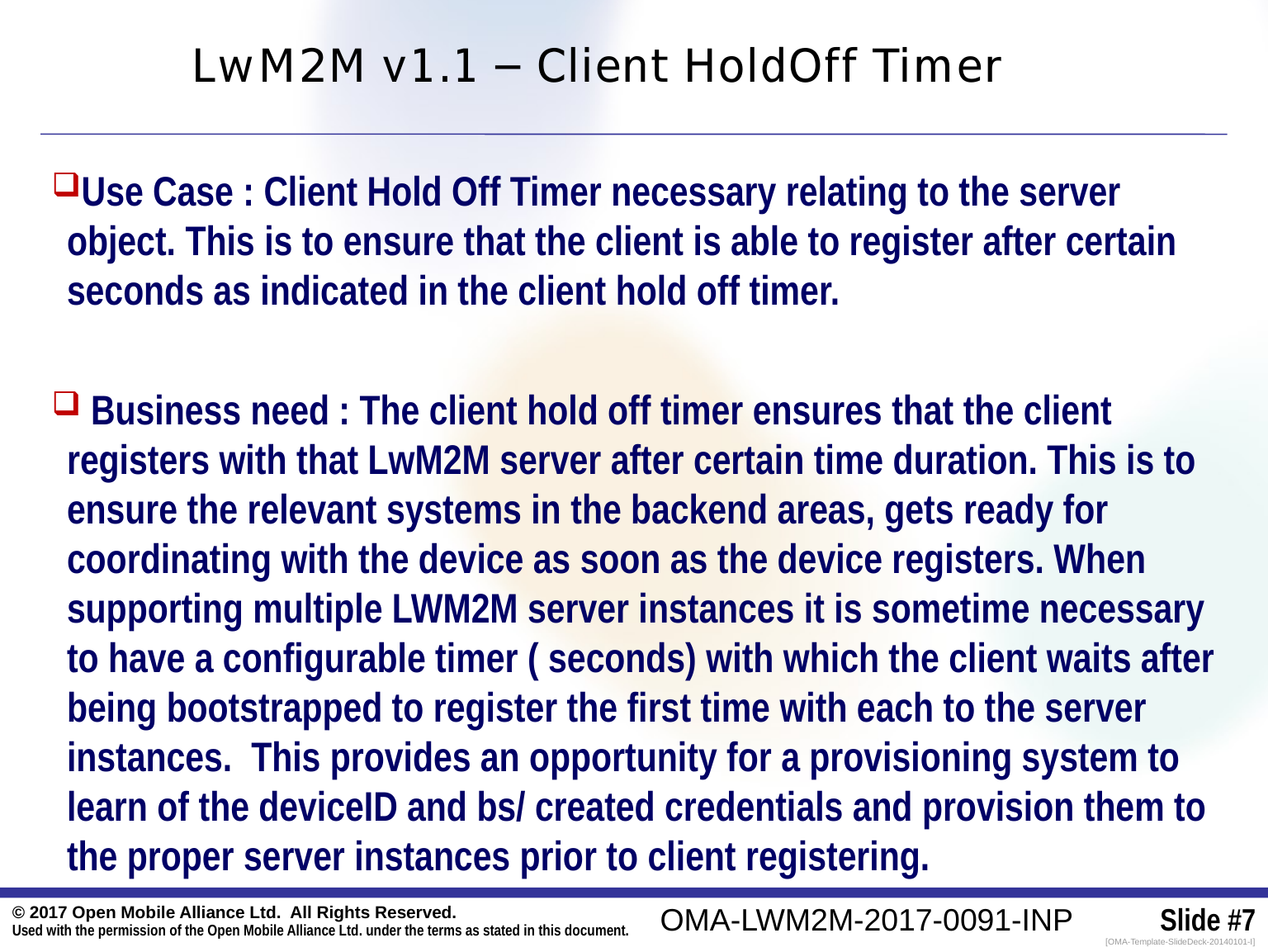

LwM2M v1.1 – Client HoldOff Timer
Use Case : Client Hold Off Timer necessary relating to the server object. This is to ensure that the client is able to register after certain seconds as indicated in the client hold off timer.

 Business need : The client hold off timer ensures that the client registers with that LwM2M server after certain time duration. This is to ensure the relevant systems in the backend areas, gets ready for coordinating with the device as soon as the device registers. When supporting multiple LWM2M server instances it is sometime necessary to have a configurable timer ( seconds) with which the client waits after being bootstrapped to register the first time with each to the server instances.  This provides an opportunity for a provisioning system to learn of the deviceID and bs/ created credentials and provision them to the proper server instances prior to client registering.